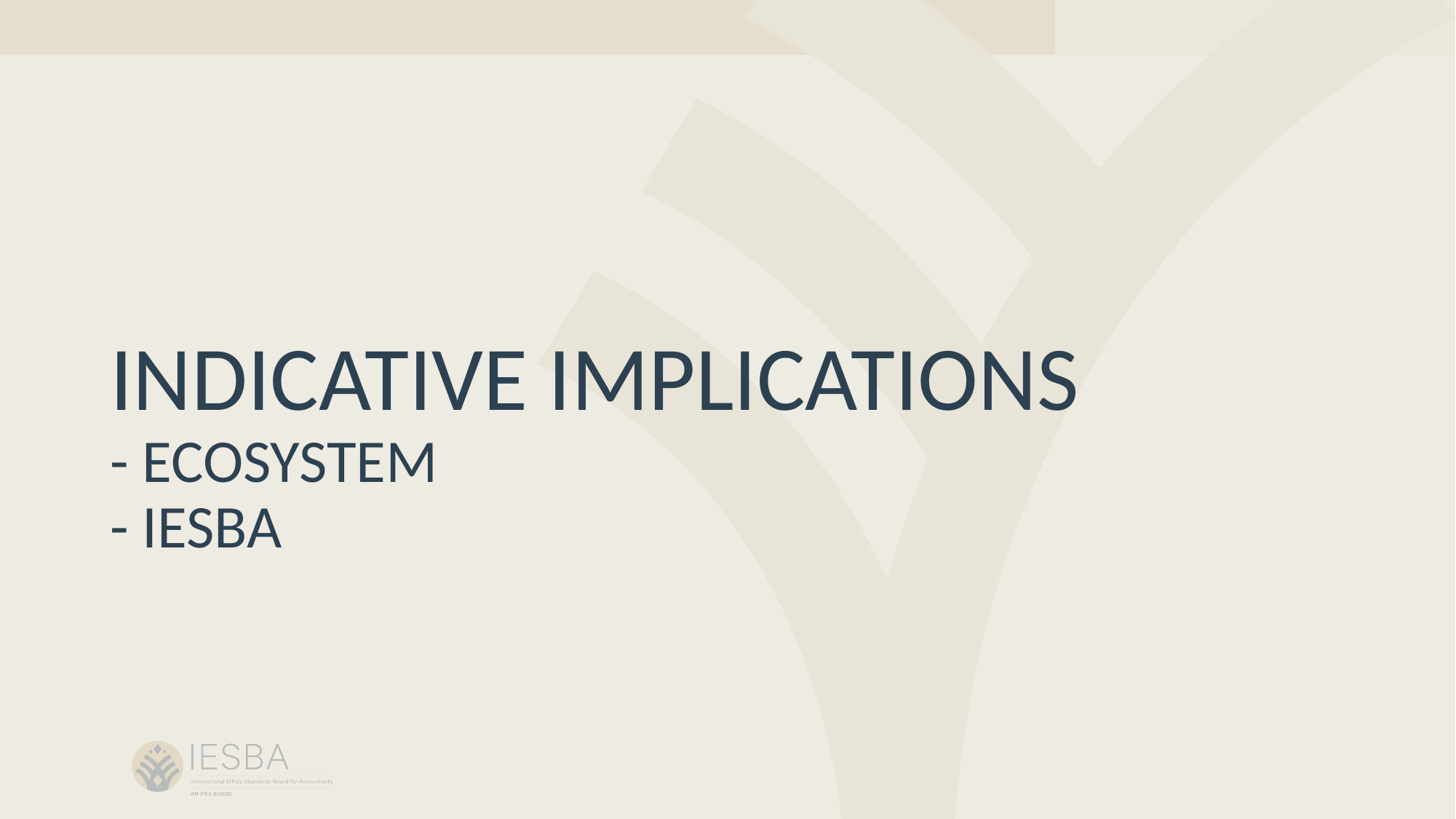

# INDICATIVE IMPLICATIONS - ECOSYSTEM - IESBA